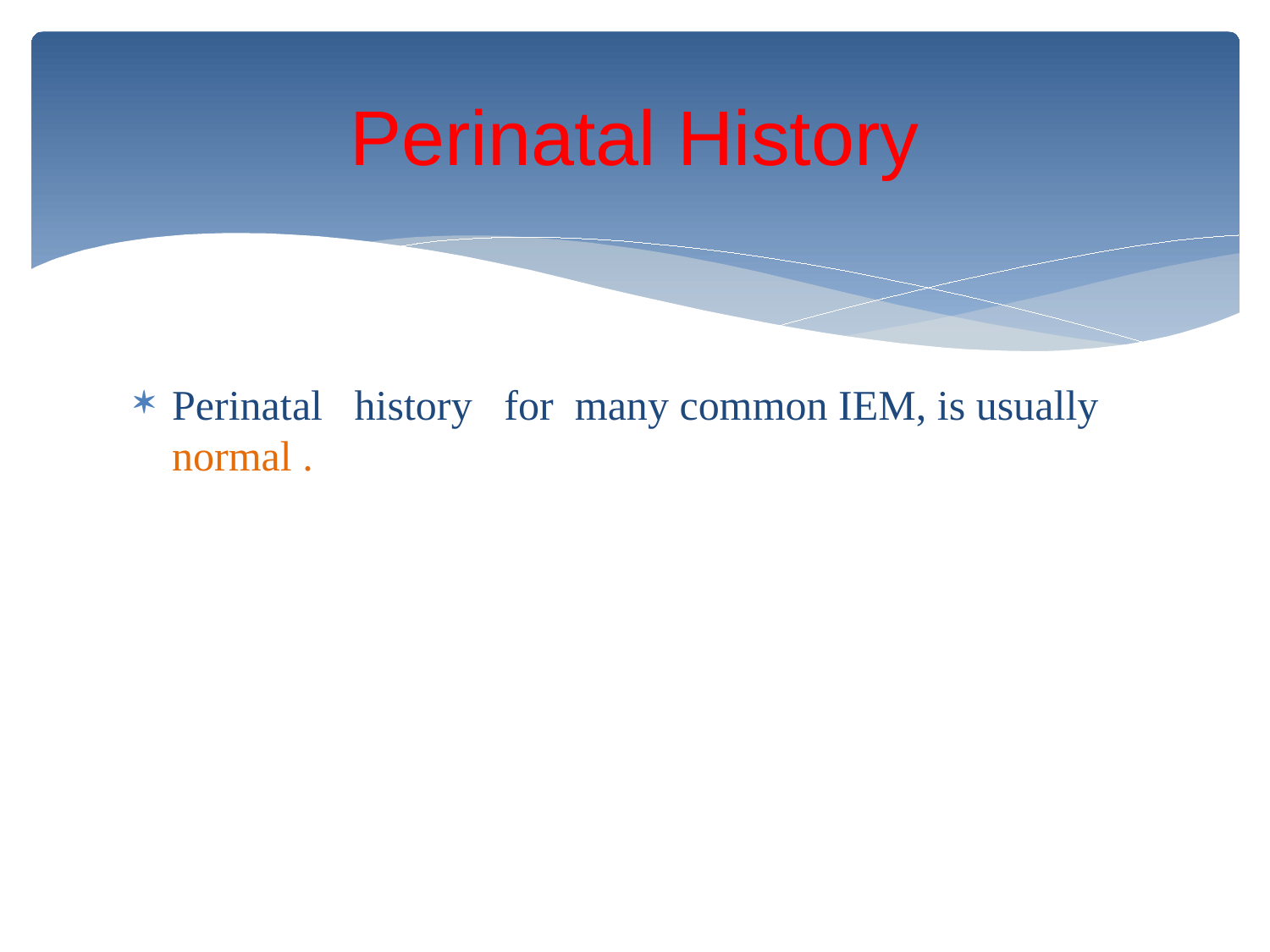

# Perinatal History
Perinatal   history   for  many common IEM, is usually normal .